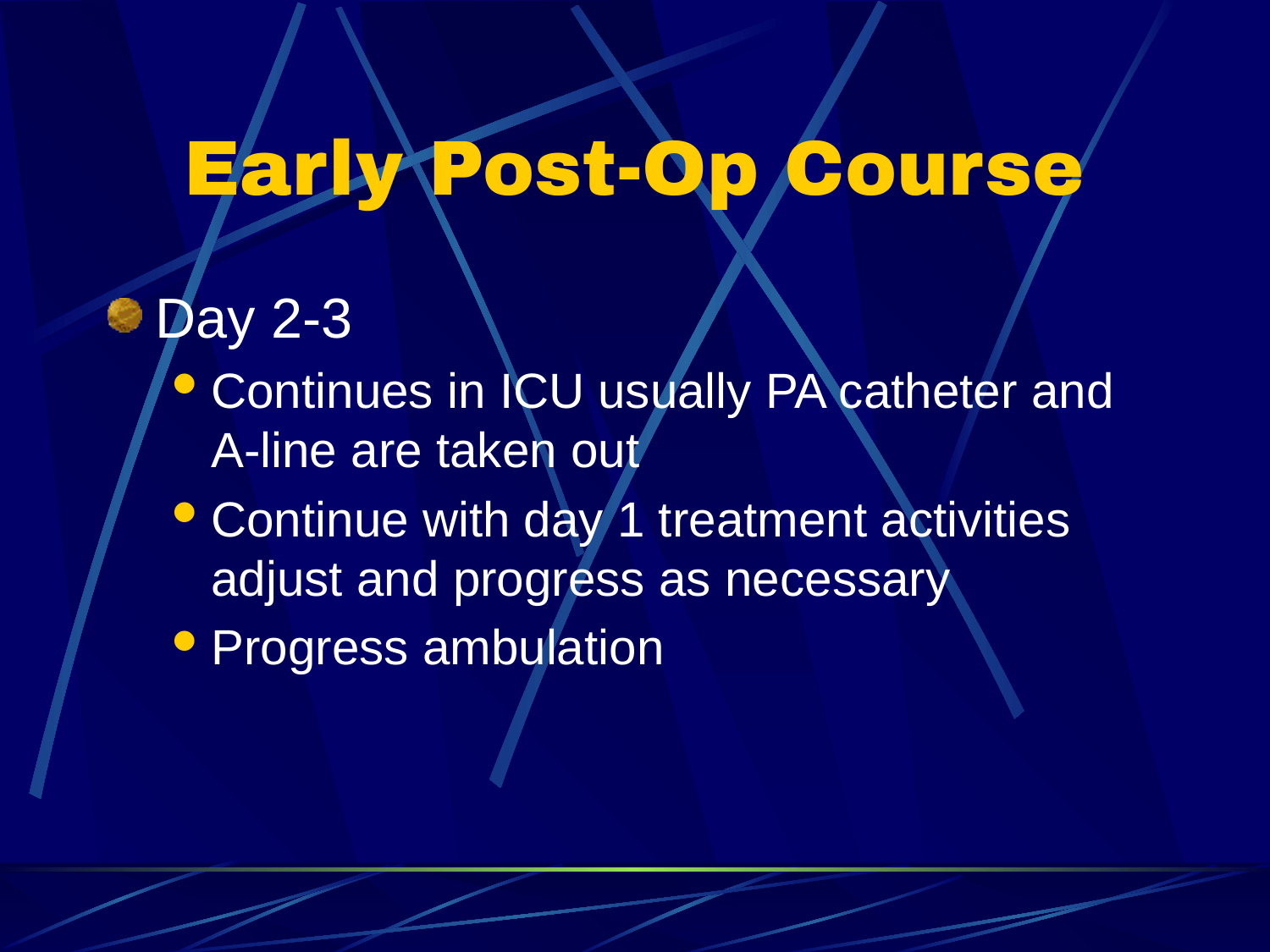

# Early Post-Op Course
Day 2-3
Continues in ICU usually PA catheter and A-line are taken out
Continue with day 1 treatment activities adjust and progress as necessary
Progress ambulation